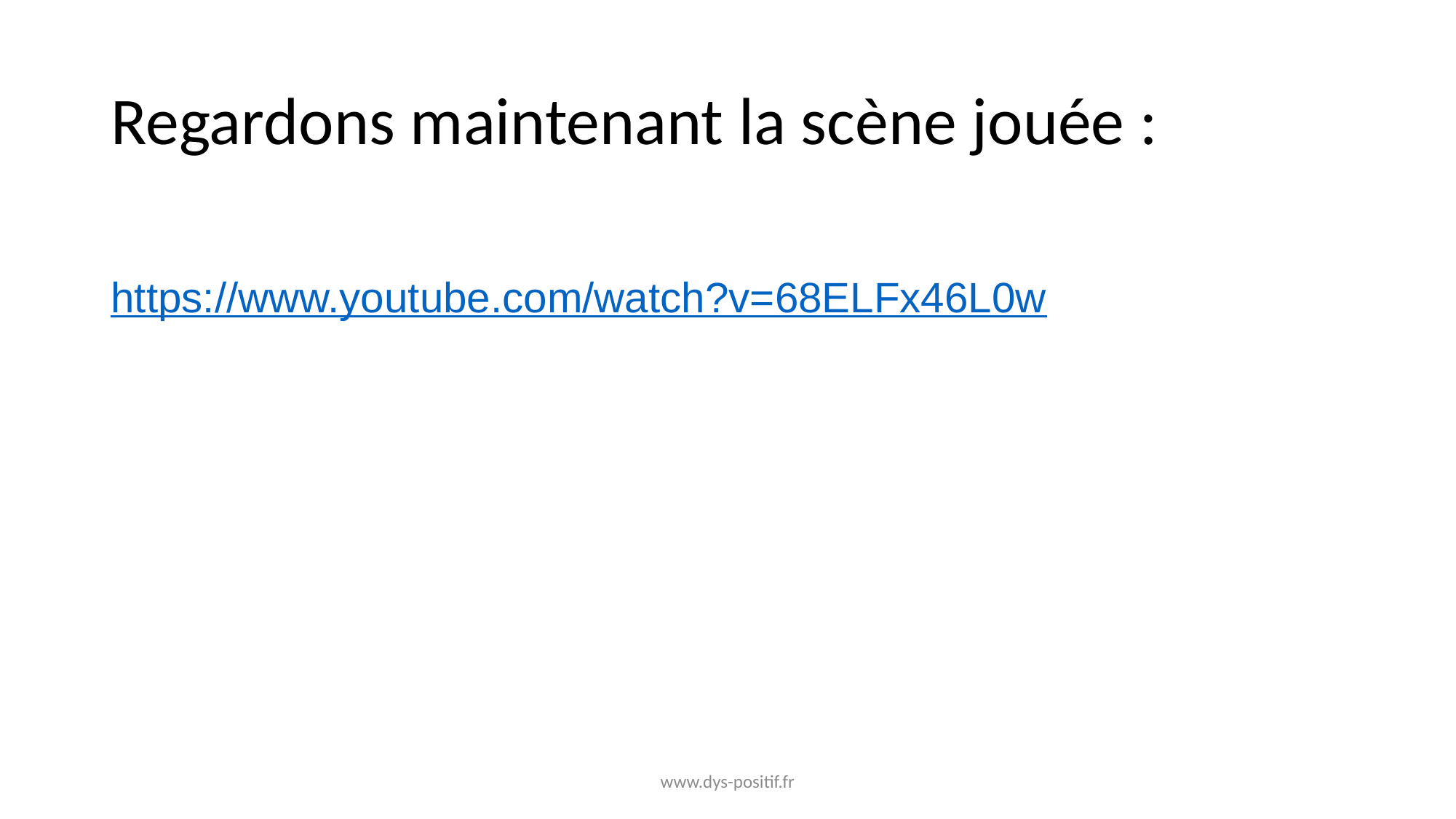

# Regardons maintenant la scène jouée :
https://www.youtube.com/watch?v=68ELFx46L0w

www.dys-positif.fr